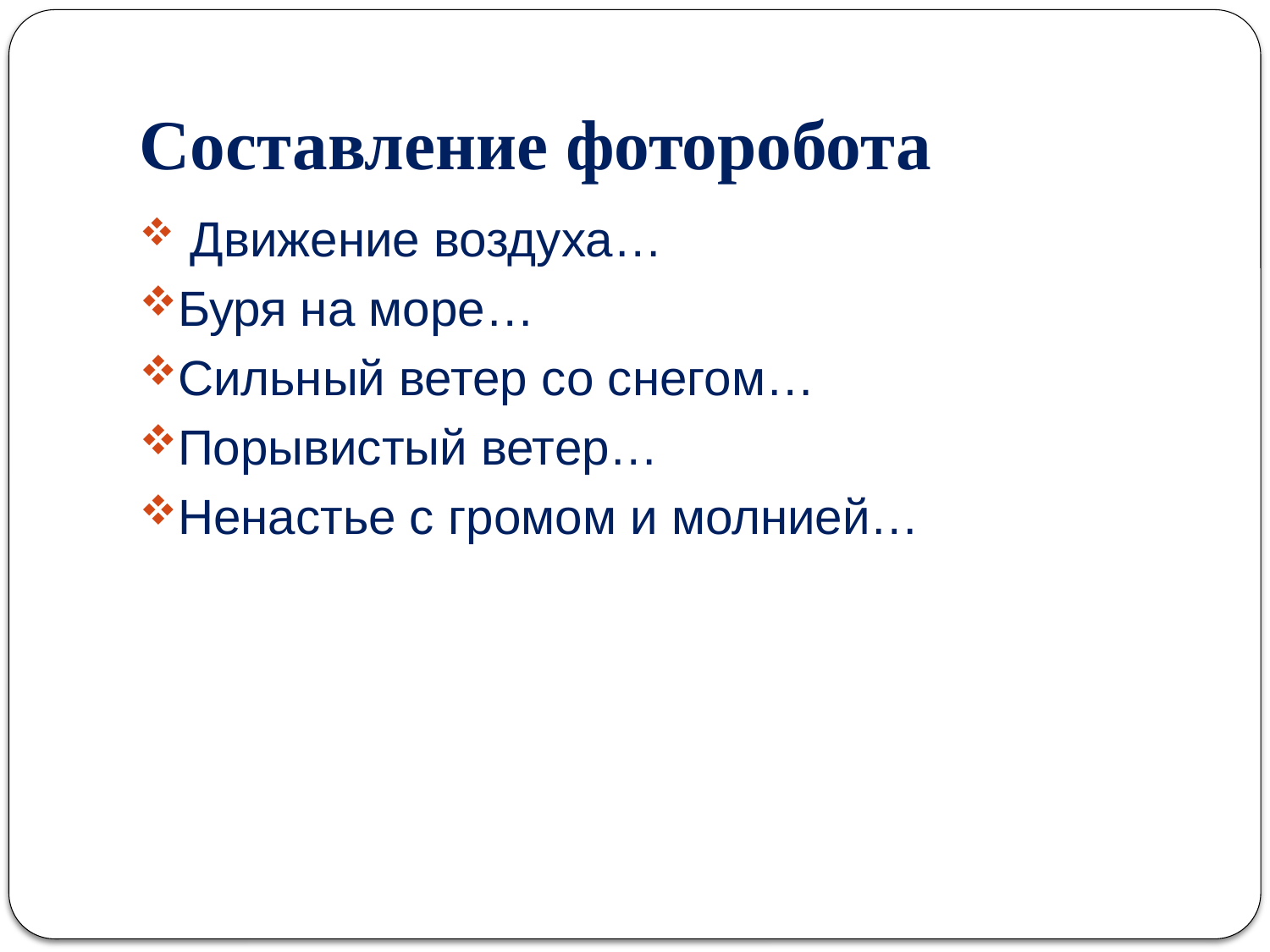

# Составление фоторобота
 Движение воздуха…
Буря на море…
Сильный ветер со снегом…
Порывистый ветер…
Ненастье с громом и молнией…